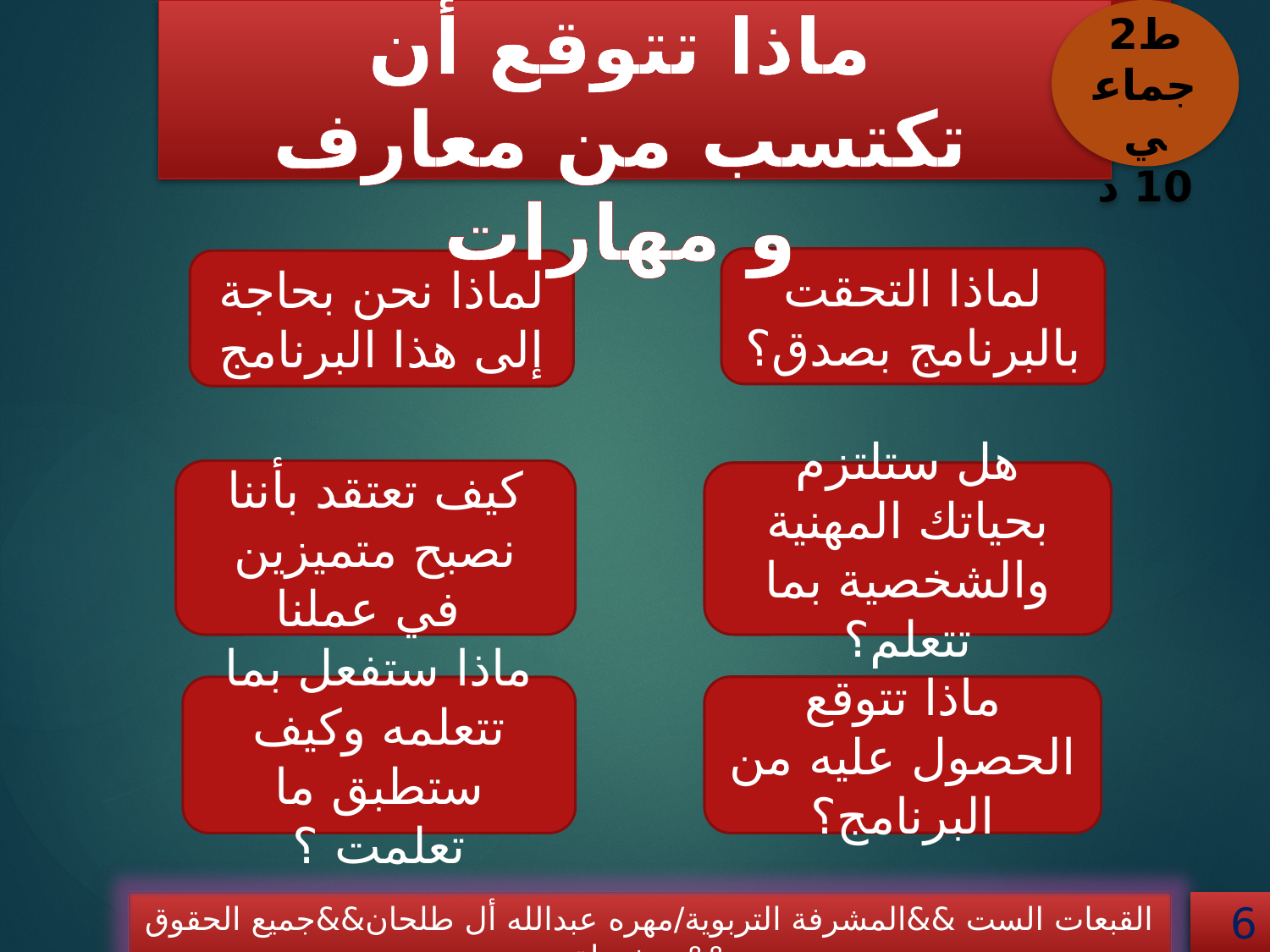

نشاط2 جماعي 10 د
ماذا تتوقع أن تكتسب من معارف و مهارات

لماذا التحقت بالبرنامج بصدق؟
لماذا نحن بحاجة إلى هذا البرنامج
كيف تعتقد بأننا نصبح متميزين في عملنا
هل ستلتزم بحياتك المهنية والشخصية بما تتعلم؟
ماذا تتوقع الحصول عليه من البرنامج؟
ماذا ستفعل بما تتعلمه وكيف ستطبق ما تعلمت ؟
القبعات الست &&المشرفة التربوية/مهره عبدالله أل طلحان&&جميع الحقوق محفوظة&&
6